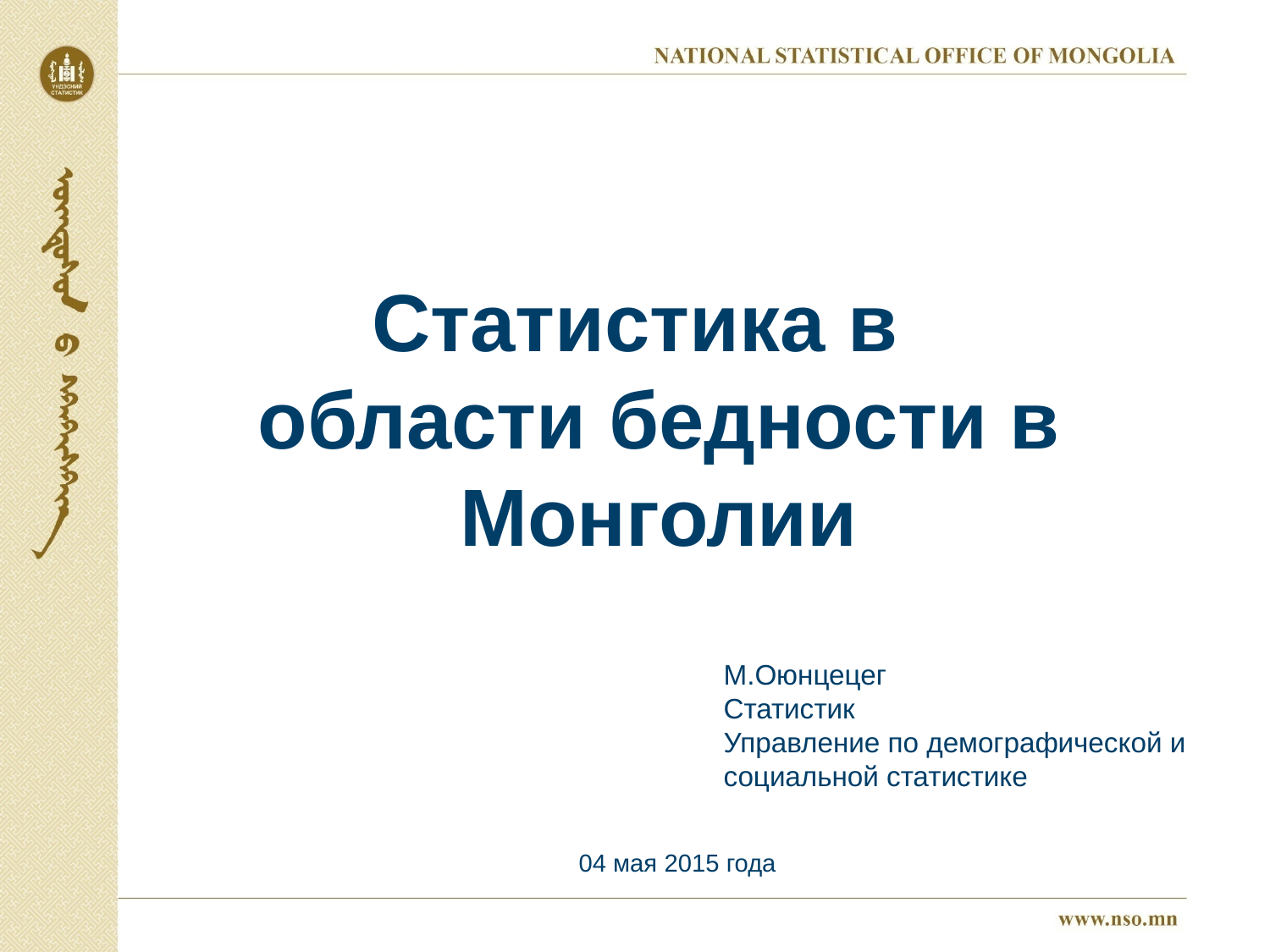

Статистика в области бедности в Монголии

	М.Оюнцецег
	Статистик
	Управление по демографической и социальной статистике

04 мая 2015 года